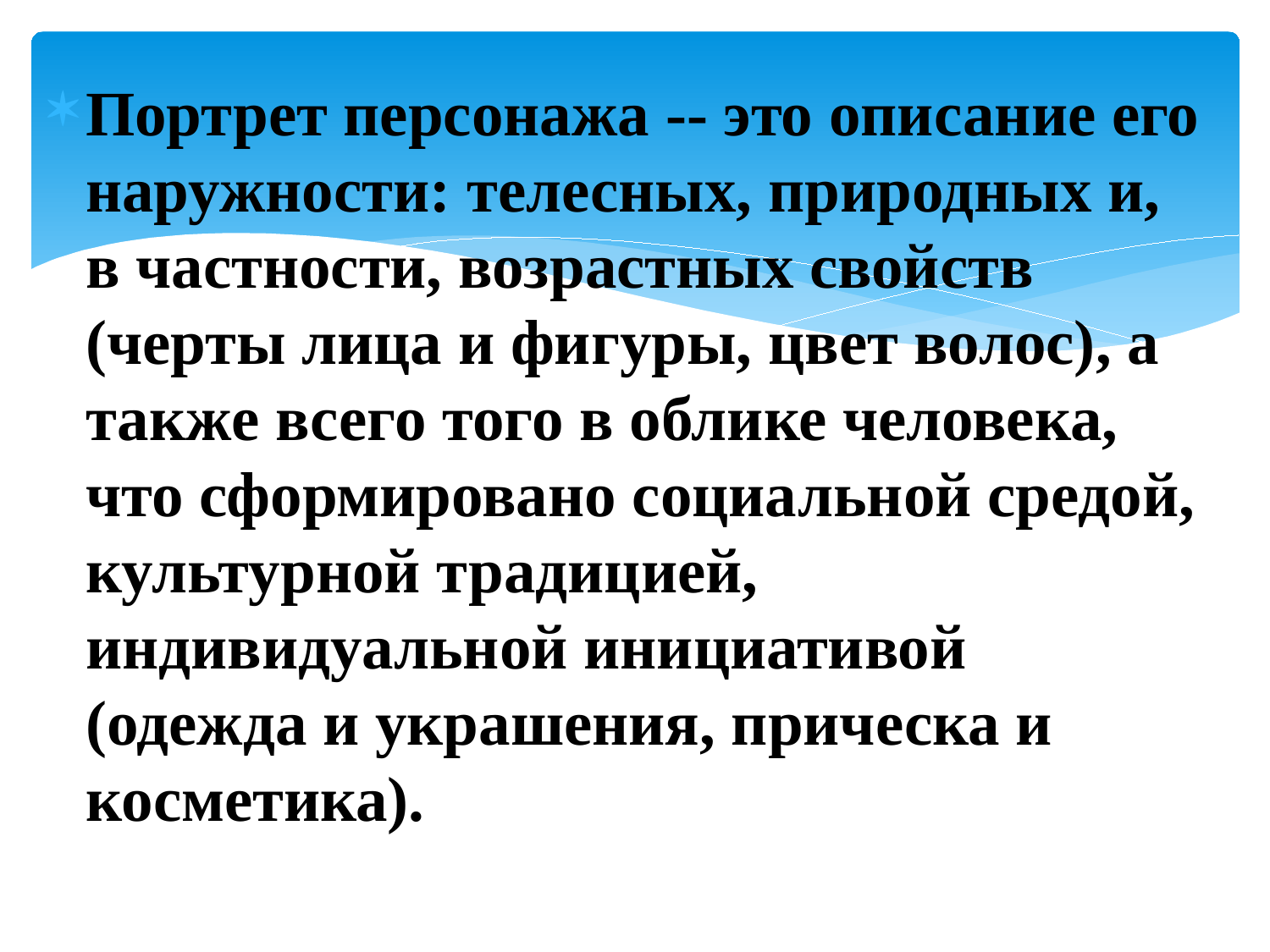

#
Портрет персонажа -- это описание его наружности: телесных, природных и, в частности, возрастных свойств (черты лица и фигуры, цвет волос), а также всего того в облике человека, что сформировано социальной средой, культурной традицией, индивидуальной инициативой (одежда и украшения, прическа и косметика).